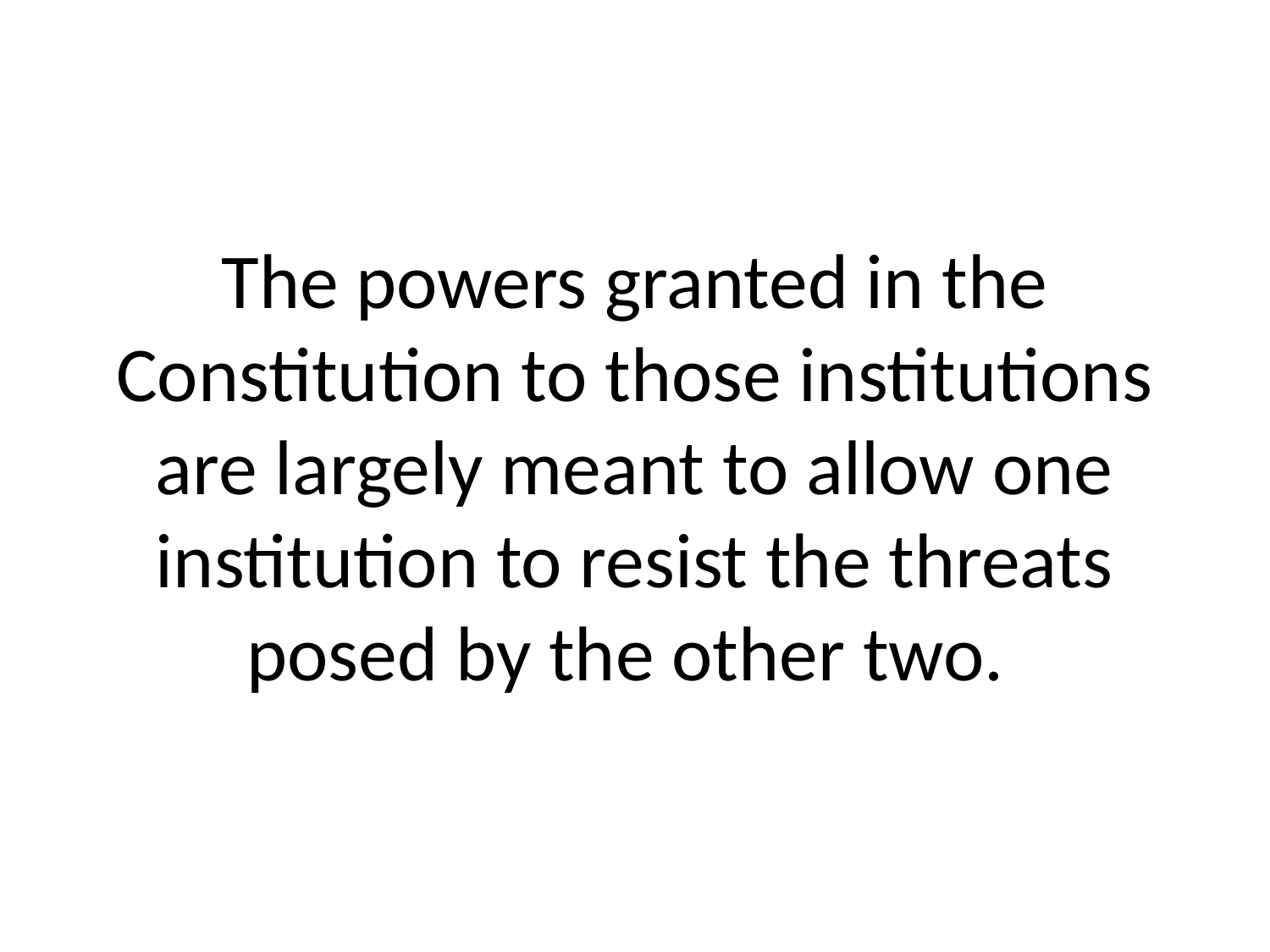

# The powers granted in the Constitution to those institutions are largely meant to allow one institution to resist the threats posed by the other two.